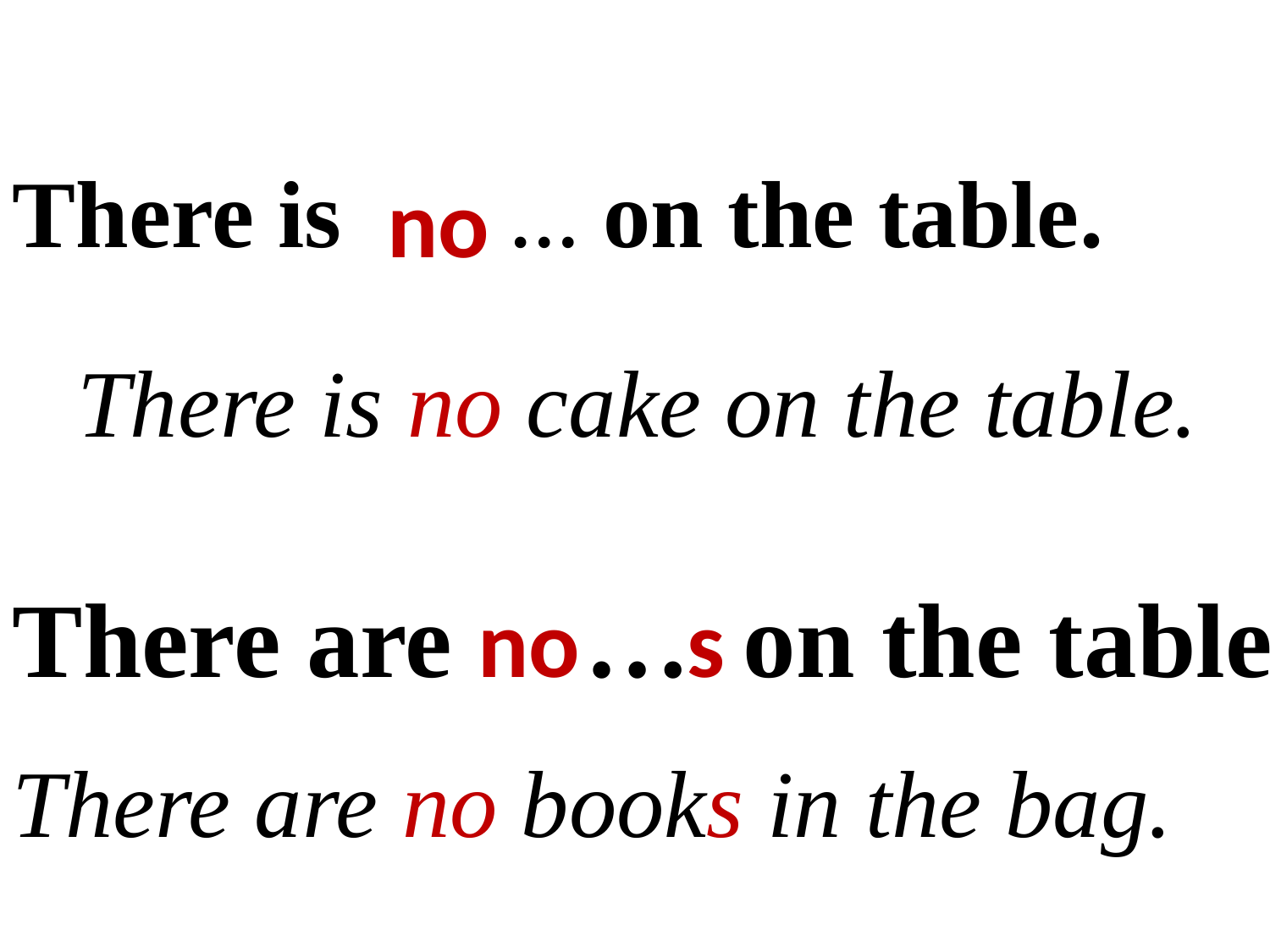

There is       … on the table.

There are     …  on the table.
no
There is no cake on the table.
no
s
There are no books in the bag.